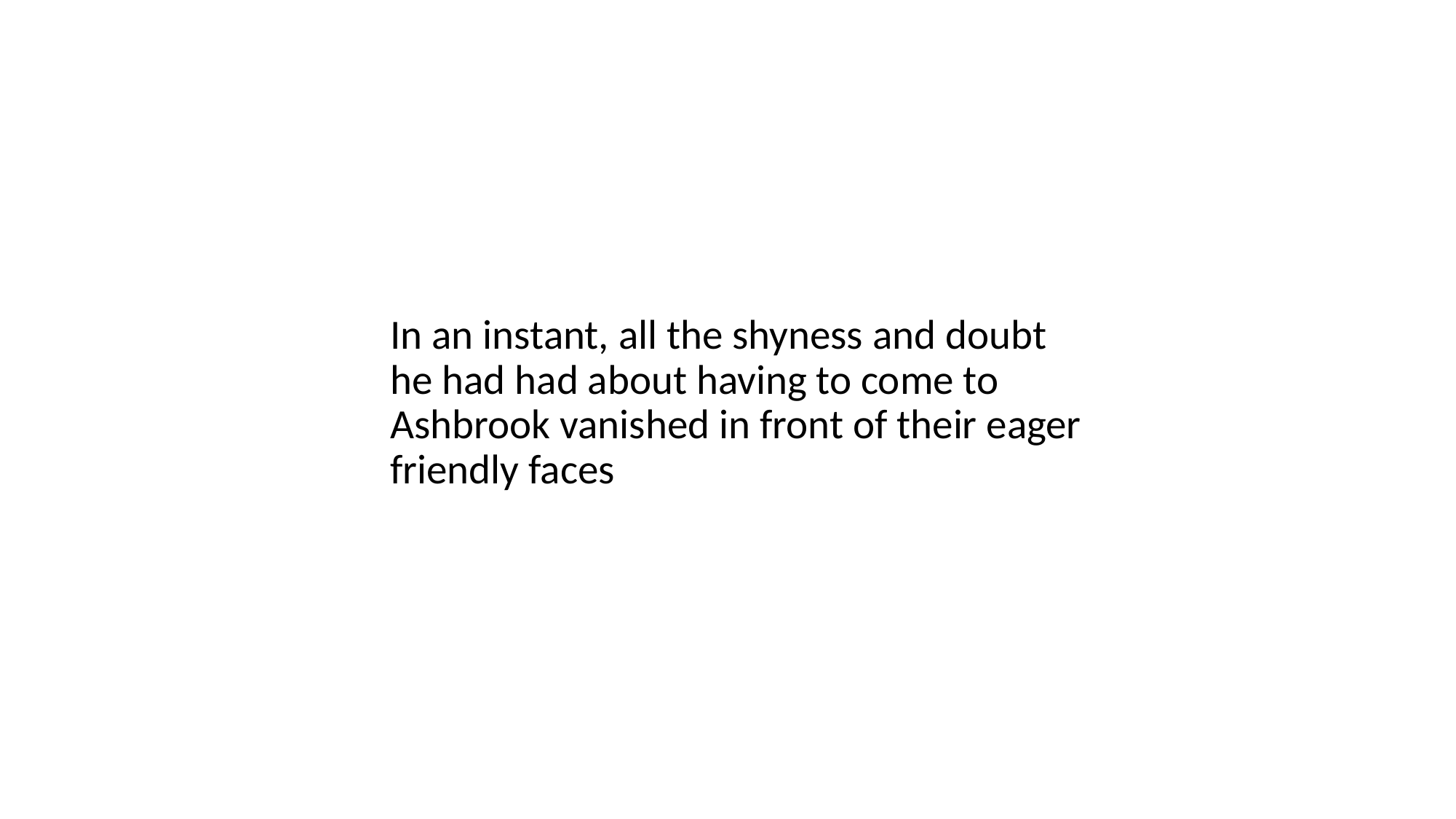

#
In an instant, all the shyness and doubt he had had about having to come to Ashbrook vanished in front of their eager friendly faces